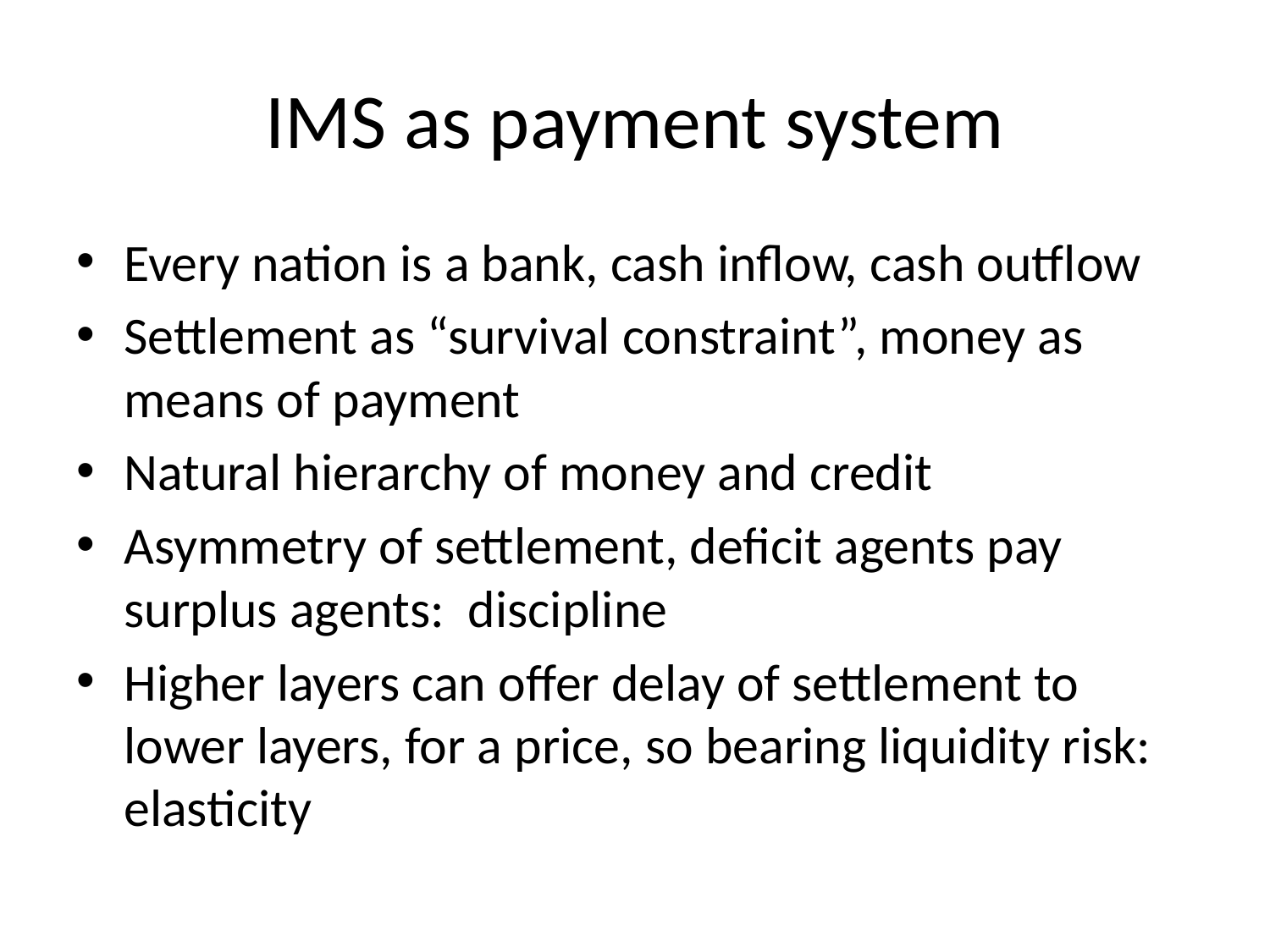

# IMS as payment system
Every nation is a bank, cash inflow, cash outflow
Settlement as “survival constraint”, money as means of payment
Natural hierarchy of money and credit
Asymmetry of settlement, deficit agents pay surplus agents:  discipline
Higher layers can offer delay of settlement to lower layers, for a price, so bearing liquidity risk:  elasticity